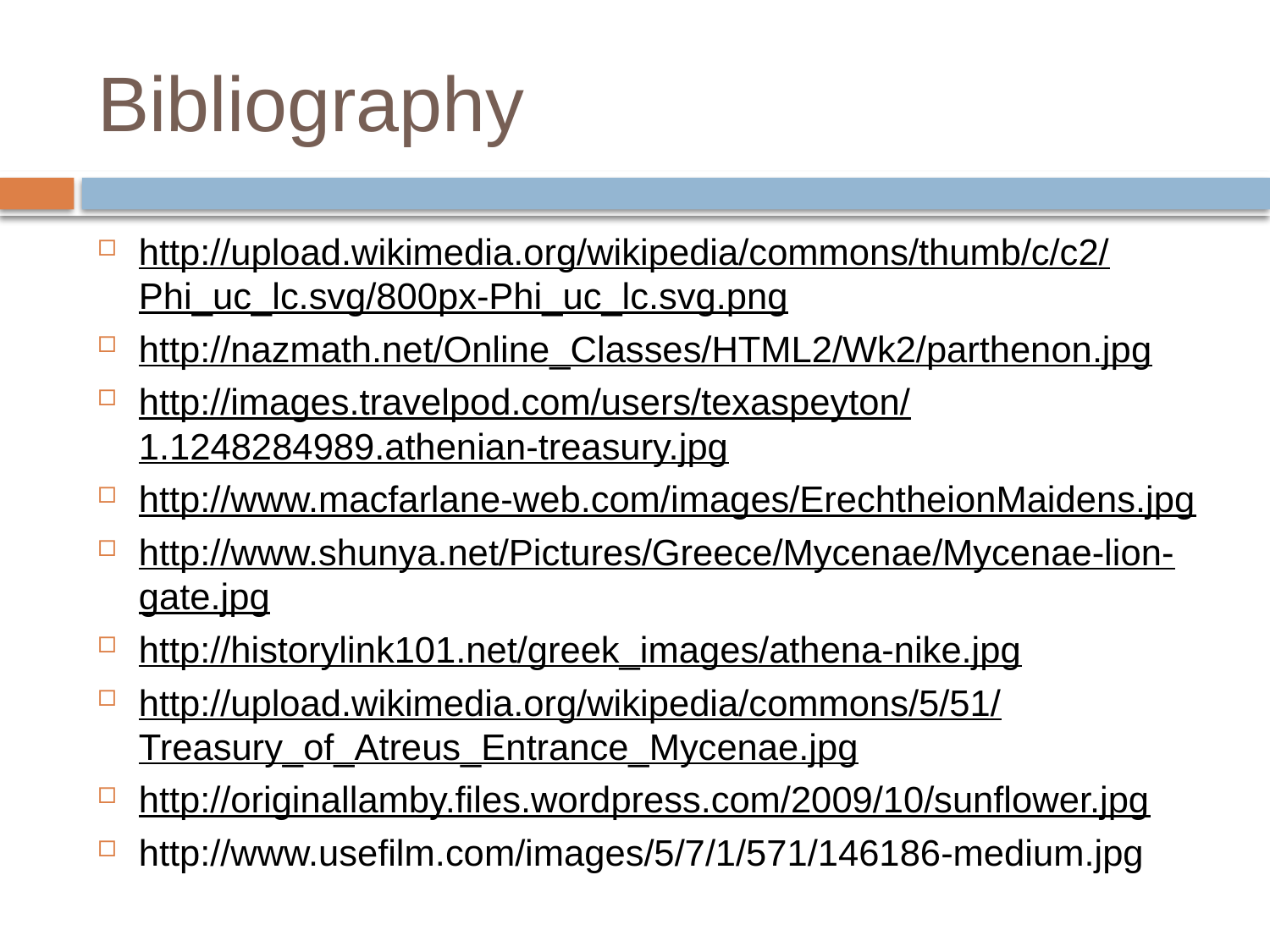

# Bibliography
http://upload.wikimedia.org/wikipedia/commons/thumb/c/c2/Phi_uc_lc.svg/800px-Phi_uc_lc.svg.png
http://nazmath.net/Online_Classes/HTML2/Wk2/parthenon.jpg
http://images.travelpod.com/users/texaspeyton/1.1248284989.athenian-treasury.jpg
http://www.macfarlane-web.com/images/ErechtheionMaidens.jpg
http://www.shunya.net/Pictures/Greece/Mycenae/Mycenae-lion-gate.jpg
http://historylink101.net/greek_images/athena-nike.jpg
http://upload.wikimedia.org/wikipedia/commons/5/51/Treasury_of_Atreus_Entrance_Mycenae.jpg
http://originallamby.files.wordpress.com/2009/10/sunflower.jpg
http://www.usefilm.com/images/5/7/1/571/146186-medium.jpg